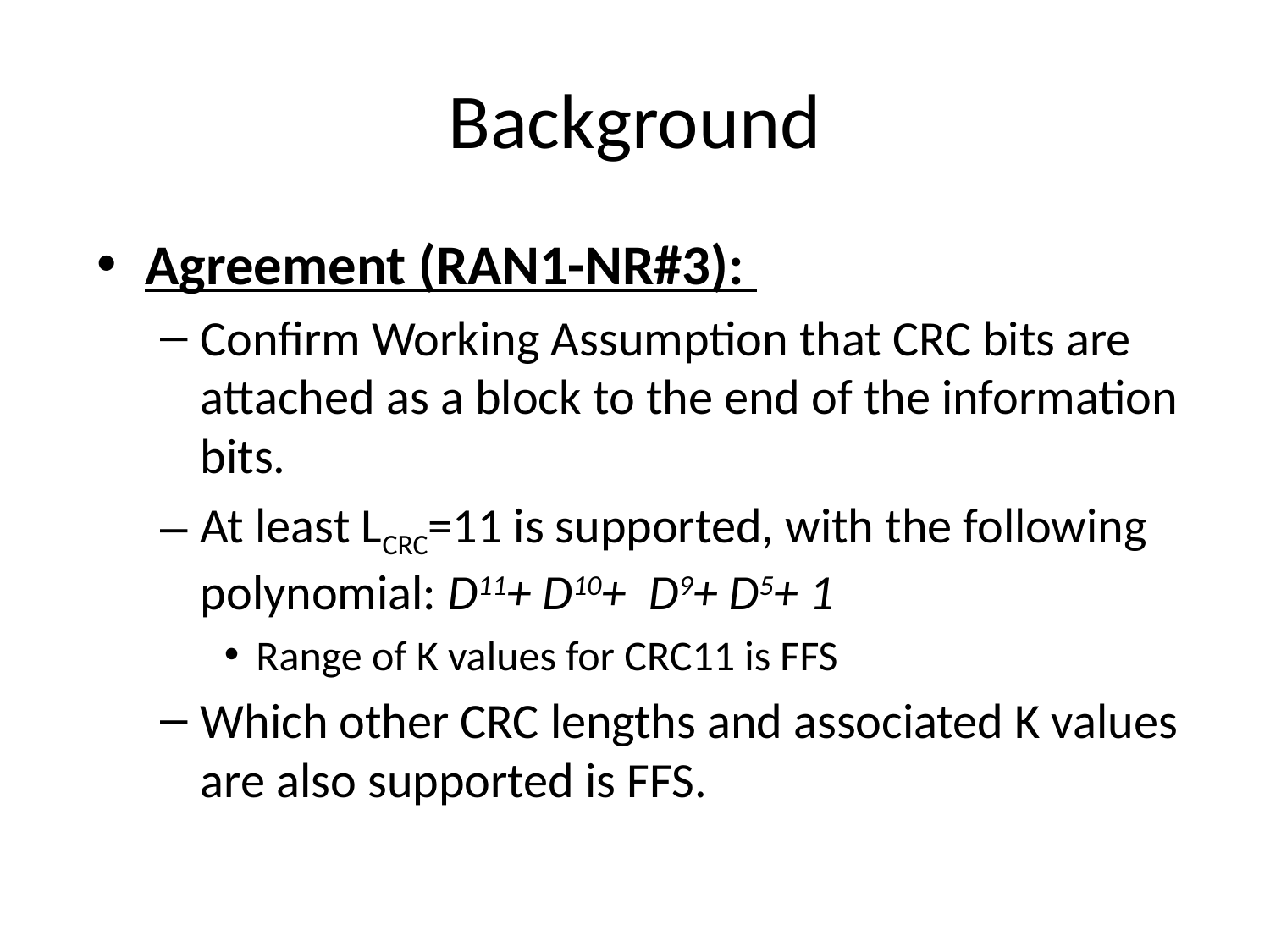

# Background
Agreement (RAN1-NR#3):
Confirm Working Assumption that CRC bits are attached as a block to the end of the information bits.
At least LCRC=11 is supported, with the following polynomial: D11+ D10+  D9+ D5+ 1
Range of K values for CRC11 is FFS
Which other CRC lengths and associated K values are also supported is FFS.